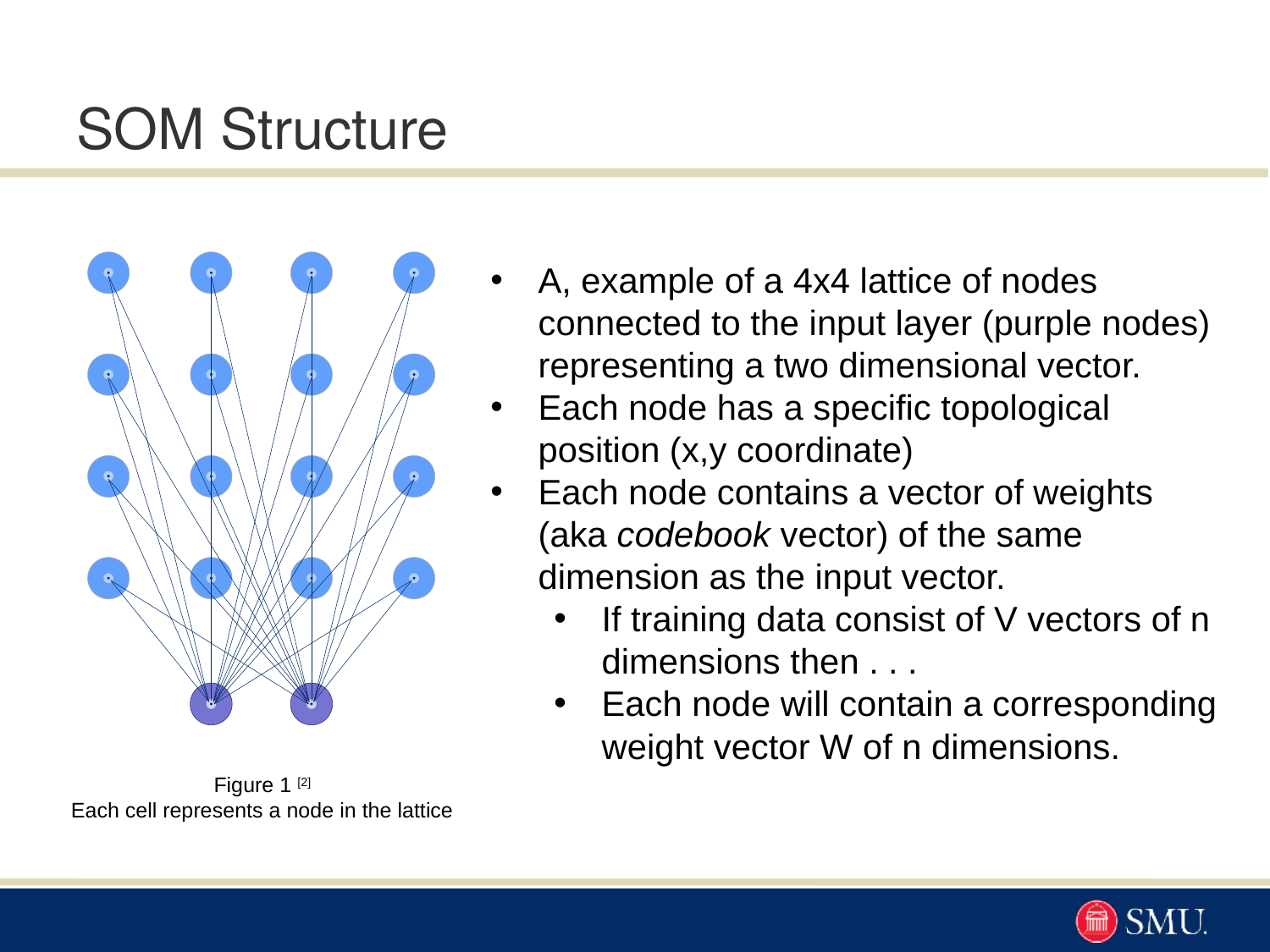

# SOM Structure
A, example of a 4x4 lattice of nodes connected to the input layer (purple nodes) representing a two dimensional vector.
Each node has a specific topological position (x,y coordinate)
Each node contains a vector of weights (aka codebook vector) of the same dimension as the input vector.
If training data consist of V vectors of n dimensions then . . .
Each node will contain a corresponding weight vector W of n dimensions.

Figure 1 [2]
Each cell represents a node in the lattice